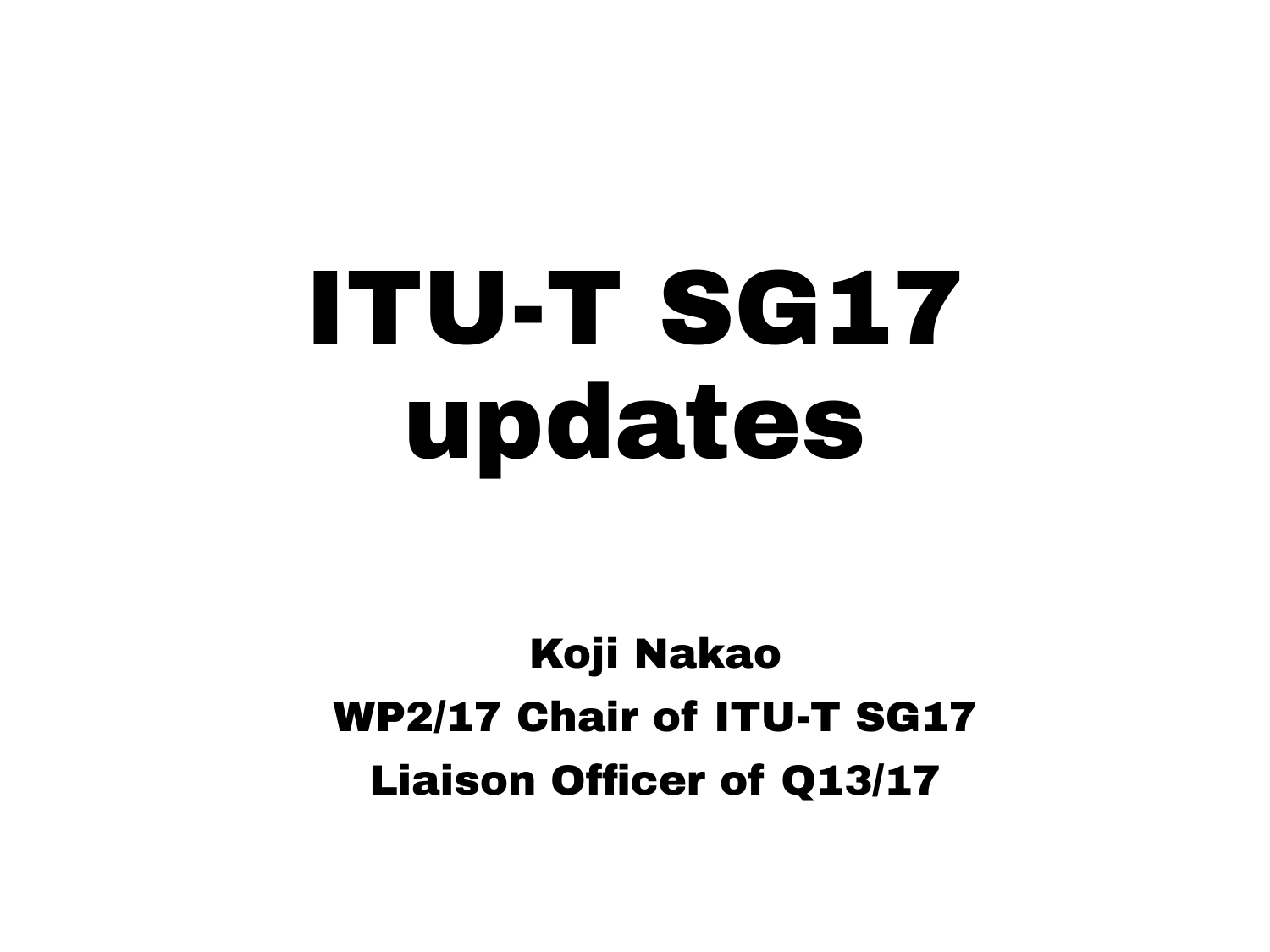

# ITU-T SG17 updates
Koji Nakao
WP2/17 Chair of ITU-T SG17
Liaison Officer of Q13/17